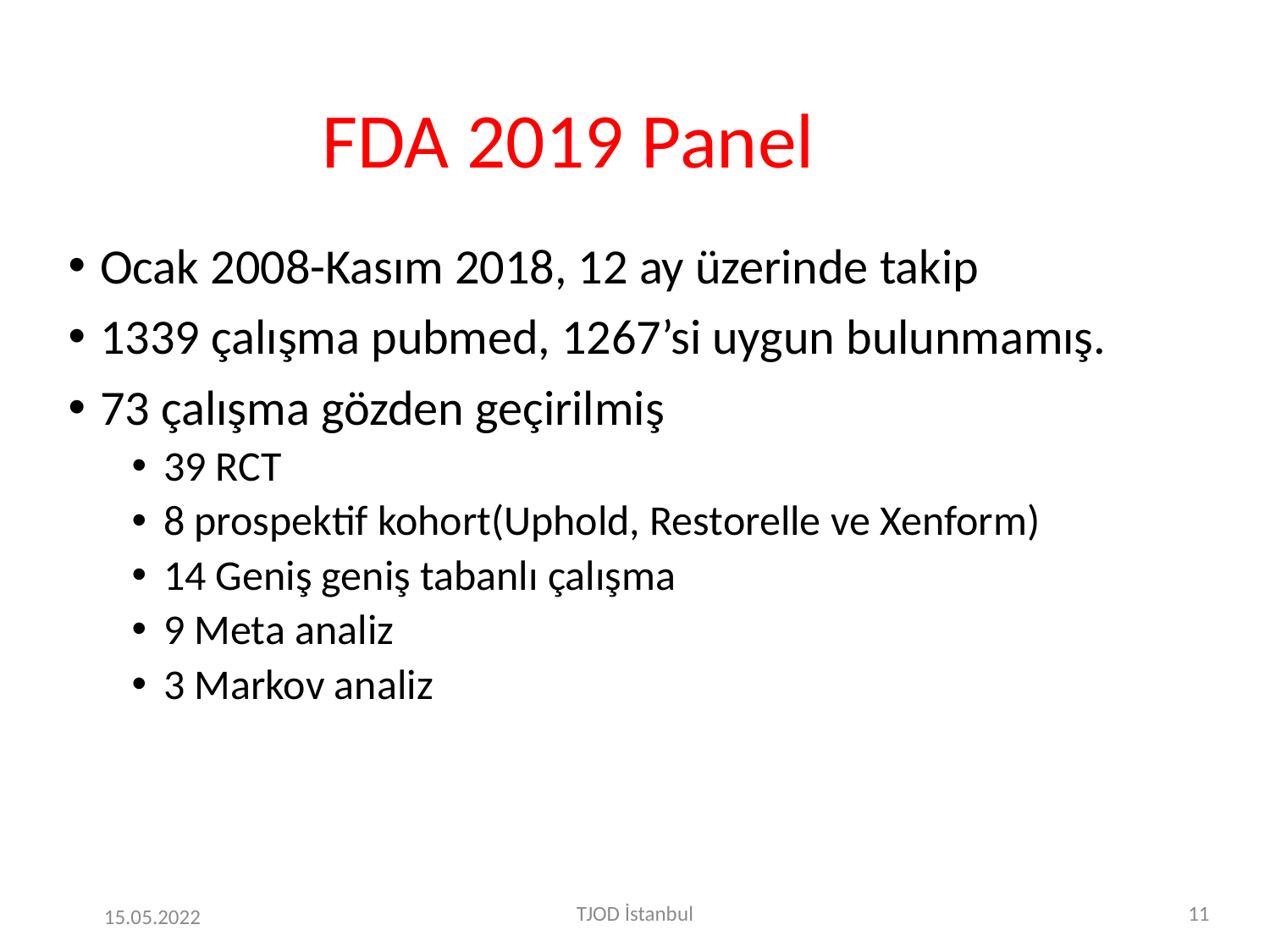

# FDA 2019 Panel
Ocak 2008-Kasım 2018, 12 ay üzerinde takip
1339 çalışma pubmed, 1267’si uygun bulunmamış.
73 çalışma gözden geçirilmiş
39 RCT
8 prospektif kohort(Uphold, Restorelle ve Xenform)
14 Geniş geniş tabanlı çalışma
9 Meta analiz
3 Markov analiz

TJOD İstanbul
11
15.05.2022